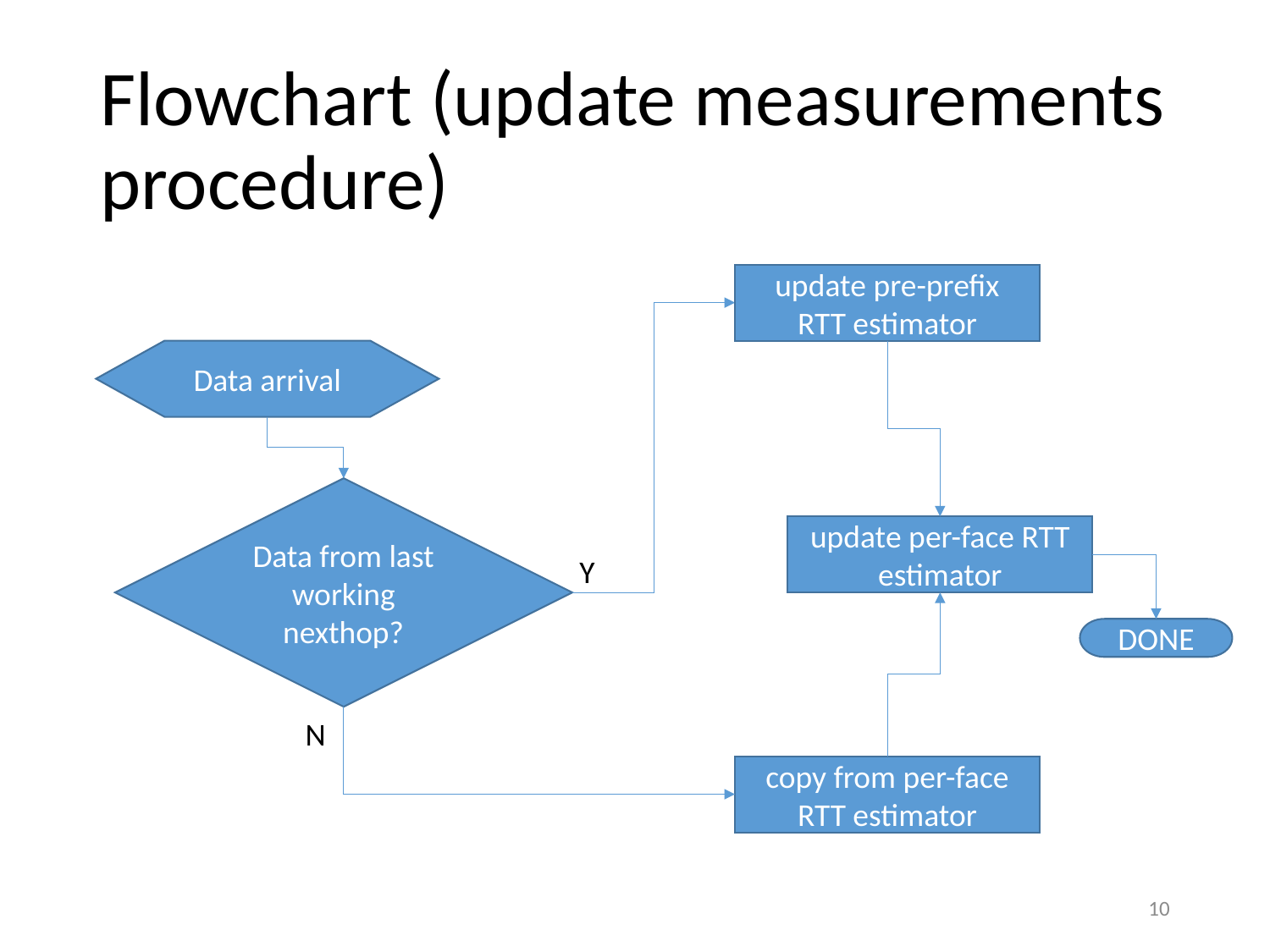

# Flowchart (update measurements procedure)
update pre-prefix RTT estimator
Data arrival
Data from last working nexthop?
update per-face RTT estimator
Y
DONE
N
copy from per-face RTT estimator
10